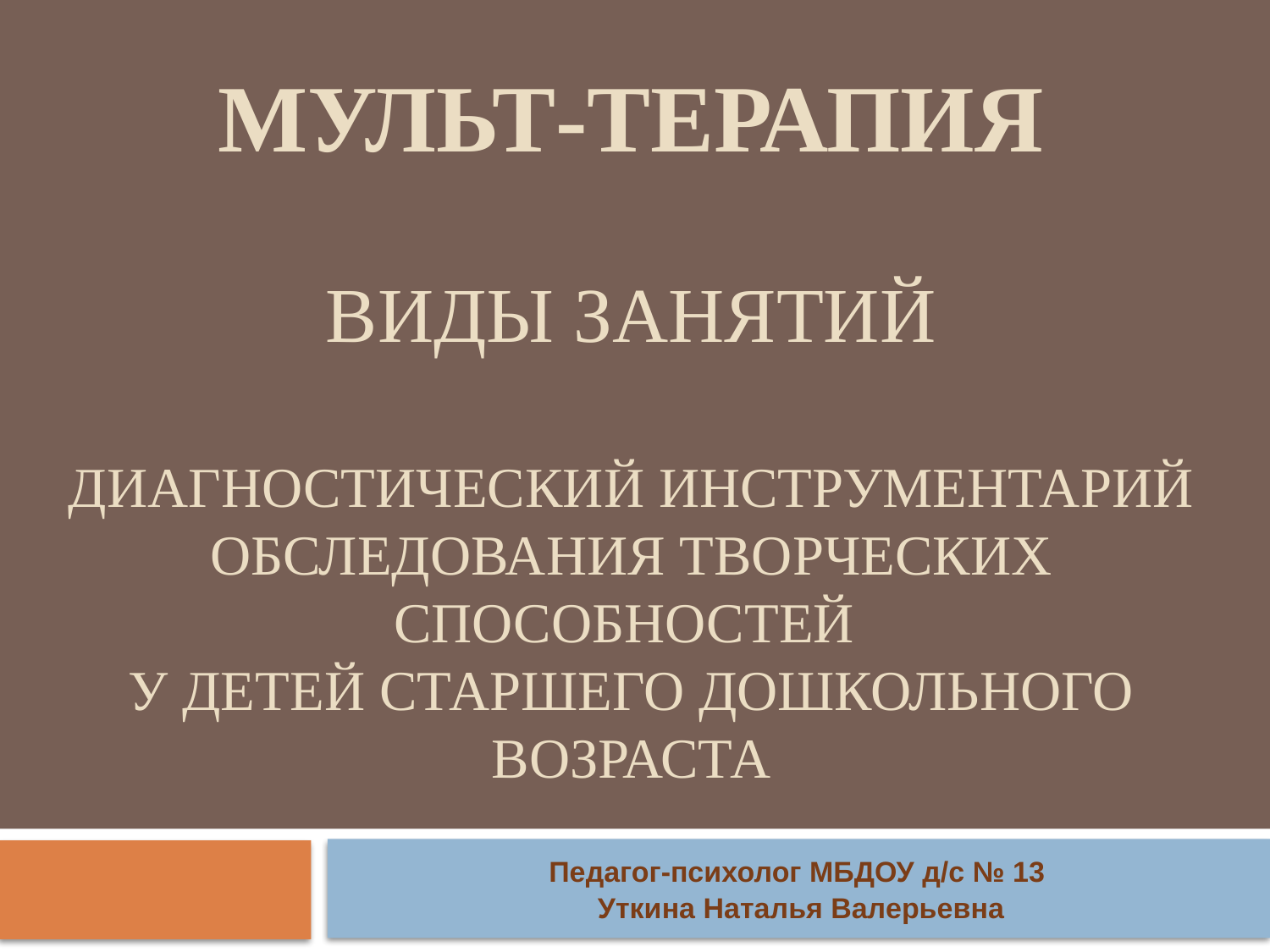

# Мульт-терапия Виды занятий Диагностический инструментарий обследования творческих способностей у детей старшего дошкольного возраста

Педагог-психолог МБДОУ д/с № 13
 Уткина Наталья Валерьевна